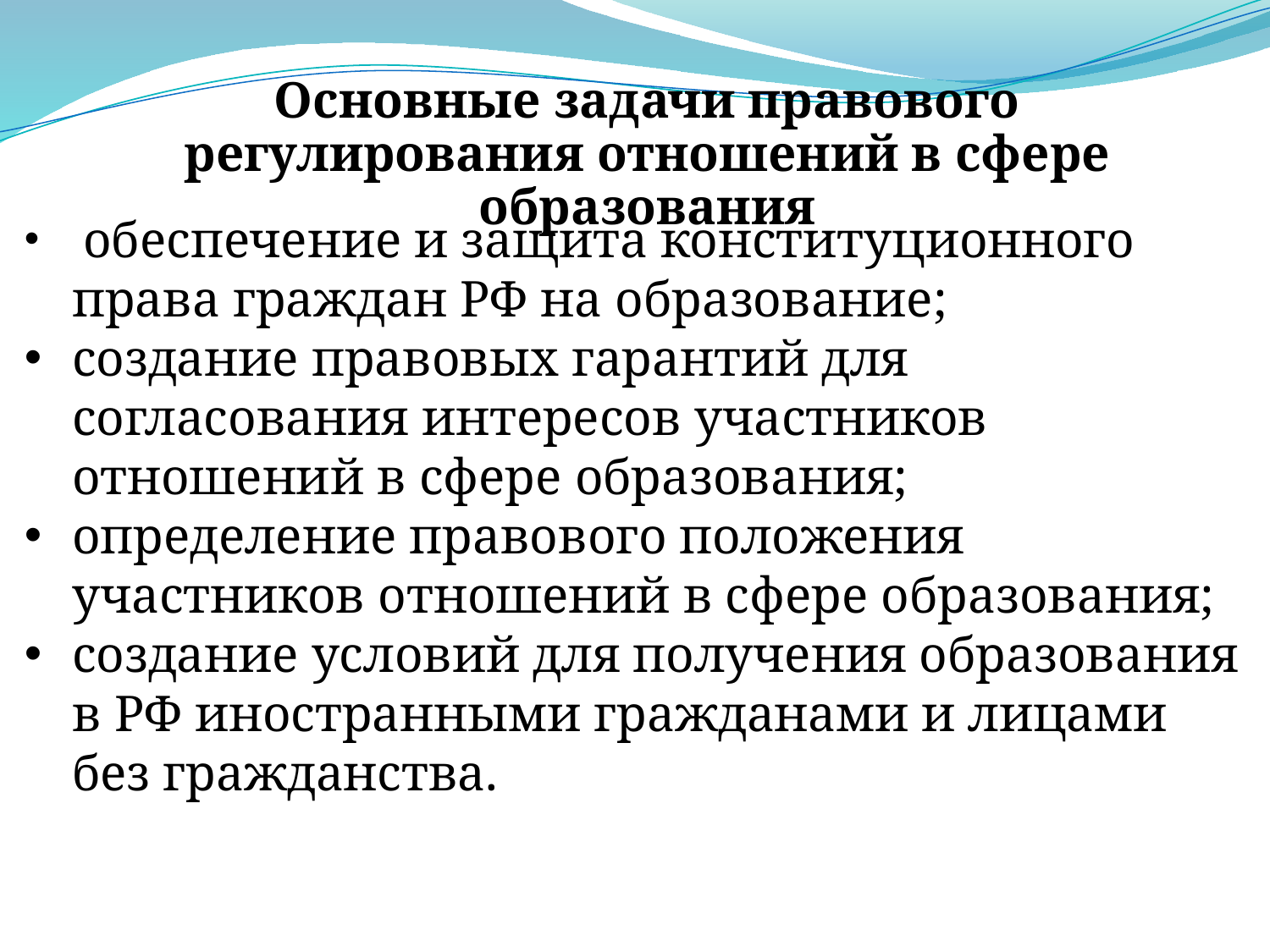

Основные задачи правового регулирования отношений в сфере образования
 обеспечение и защита конституционного права граждан РФ на образование;
создание правовых гарантий для согласования интересов участников отношений в сфере образования;
определение правового положения участников отношений в сфере образования;
создание условий для получения образования в РФ иностранными гражданами и лицами без гражданства.